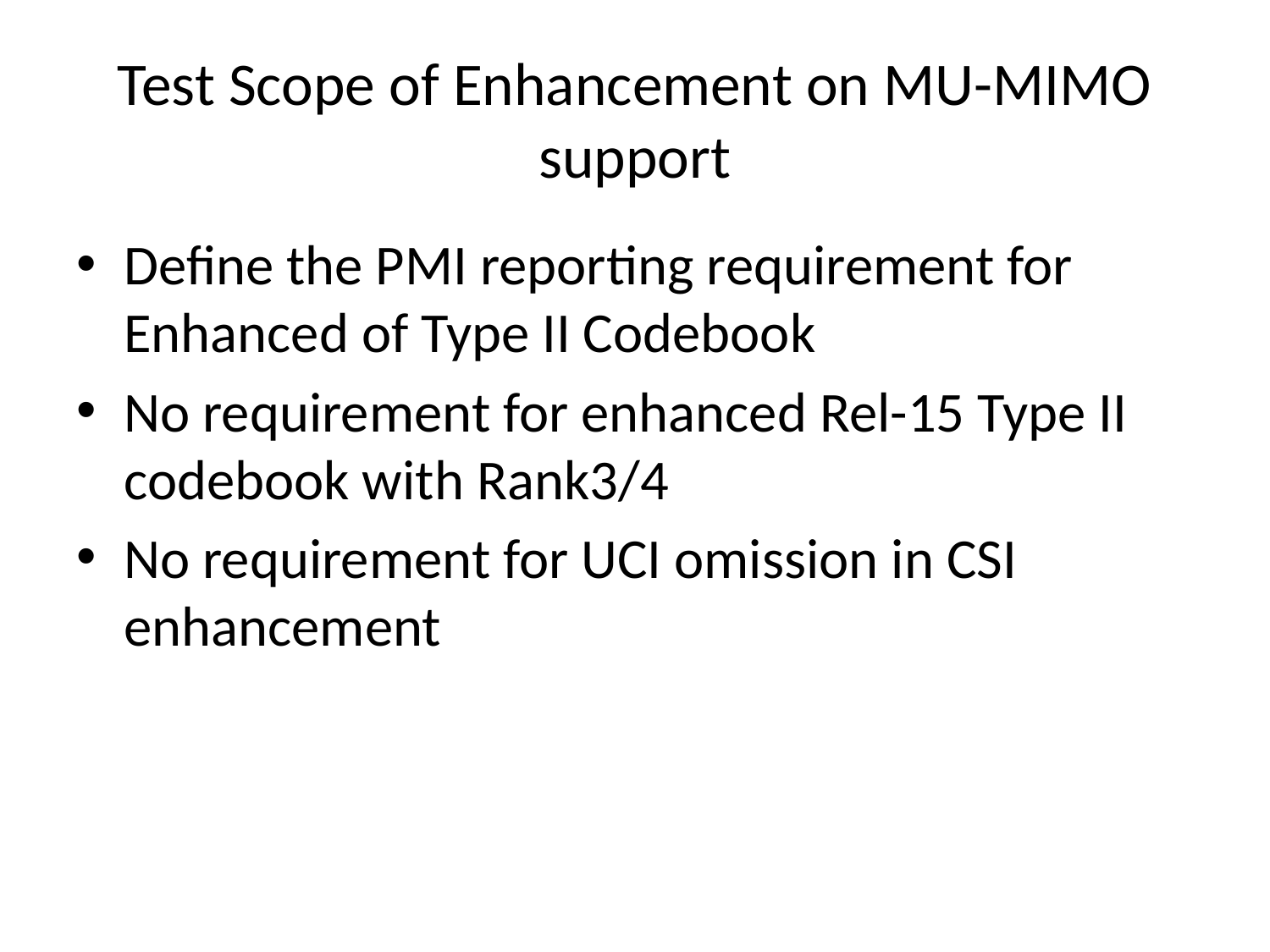

# Test Scope of Enhancement on MU-MIMO support
Define the PMI reporting requirement for Enhanced of Type II Codebook
No requirement for enhanced Rel-15 Type II codebook with Rank3/4
No requirement for UCI omission in CSI enhancement